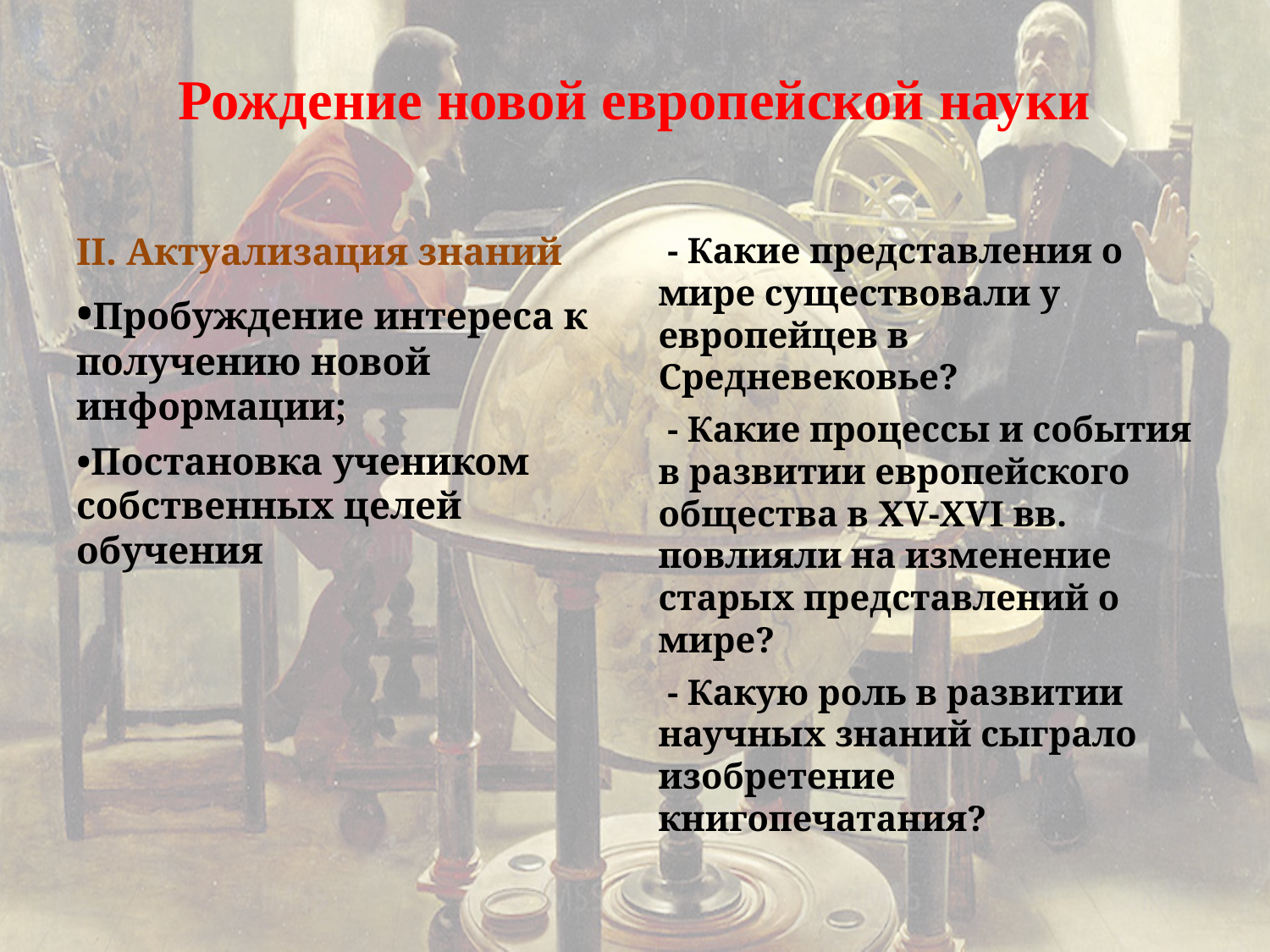

# Рождение новой европейской науки
II. Актуализация знаний
•Пробуждение интереса к получению новой информации;
•Постановка учеником собственных целей обучения

 - Какие представления о мире существовали у европейцев в Средневековье?
 - Какие процессы и события в развитии европейского общества в XV-XVI вв. повлияли на изменение старых представлений о мире?
 - Какую роль в развитии научных знаний сыграло изобретение книгопечатания?